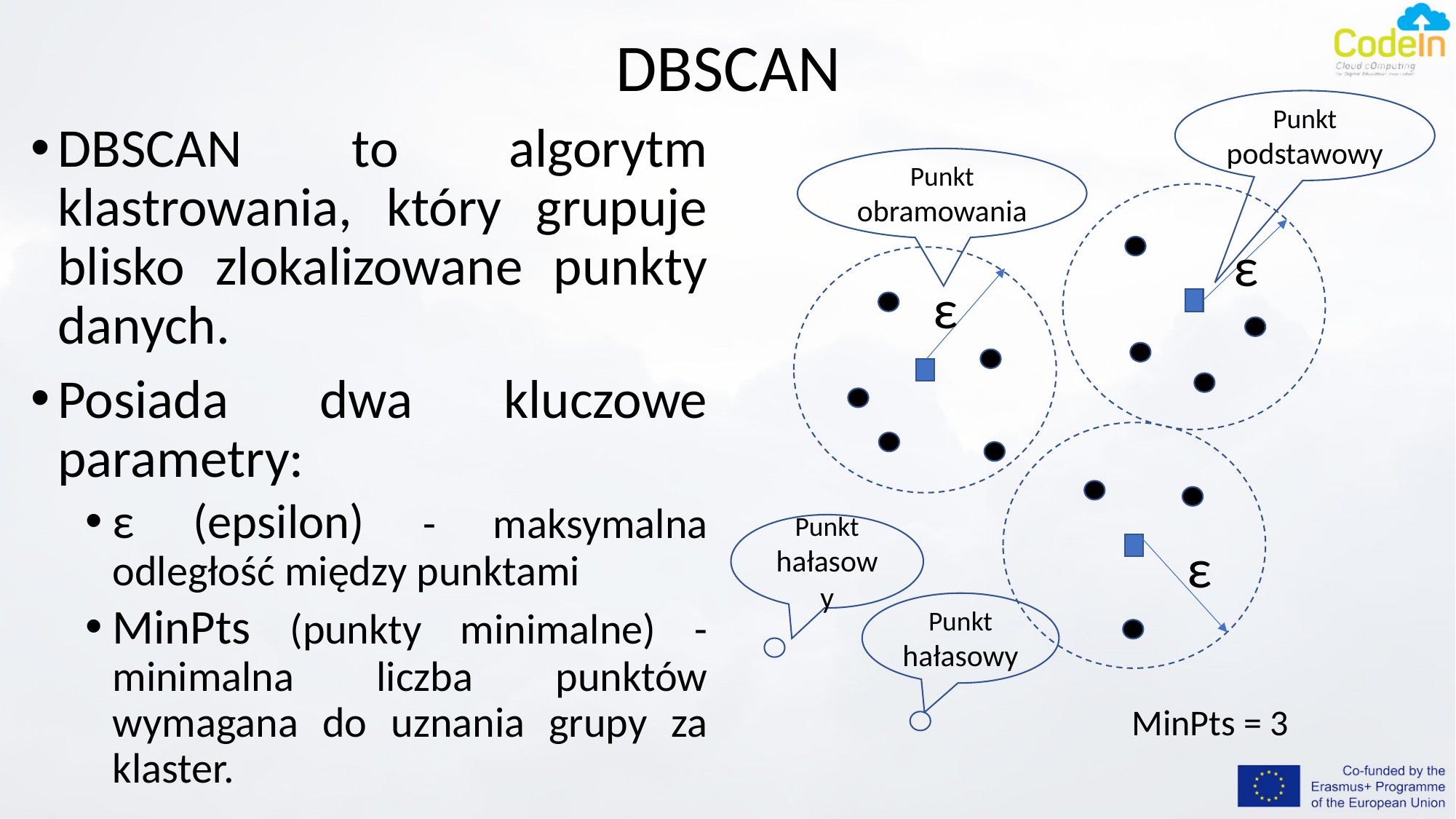

# DBSCAN
Punkt podstawowy
DBSCAN to algorytm klastrowania, który grupuje blisko zlokalizowane punkty danych.
Posiada dwa kluczowe parametry:
ε (epsilon) - maksymalna odległość między punktami
MinPts (punkty minimalne) - minimalna liczba punktów wymagana do uznania grupy za klaster.
Punkt obramowania

ε

ε

Punkt hałasowy
ε

Punkt hałasowy

MinPts = 3